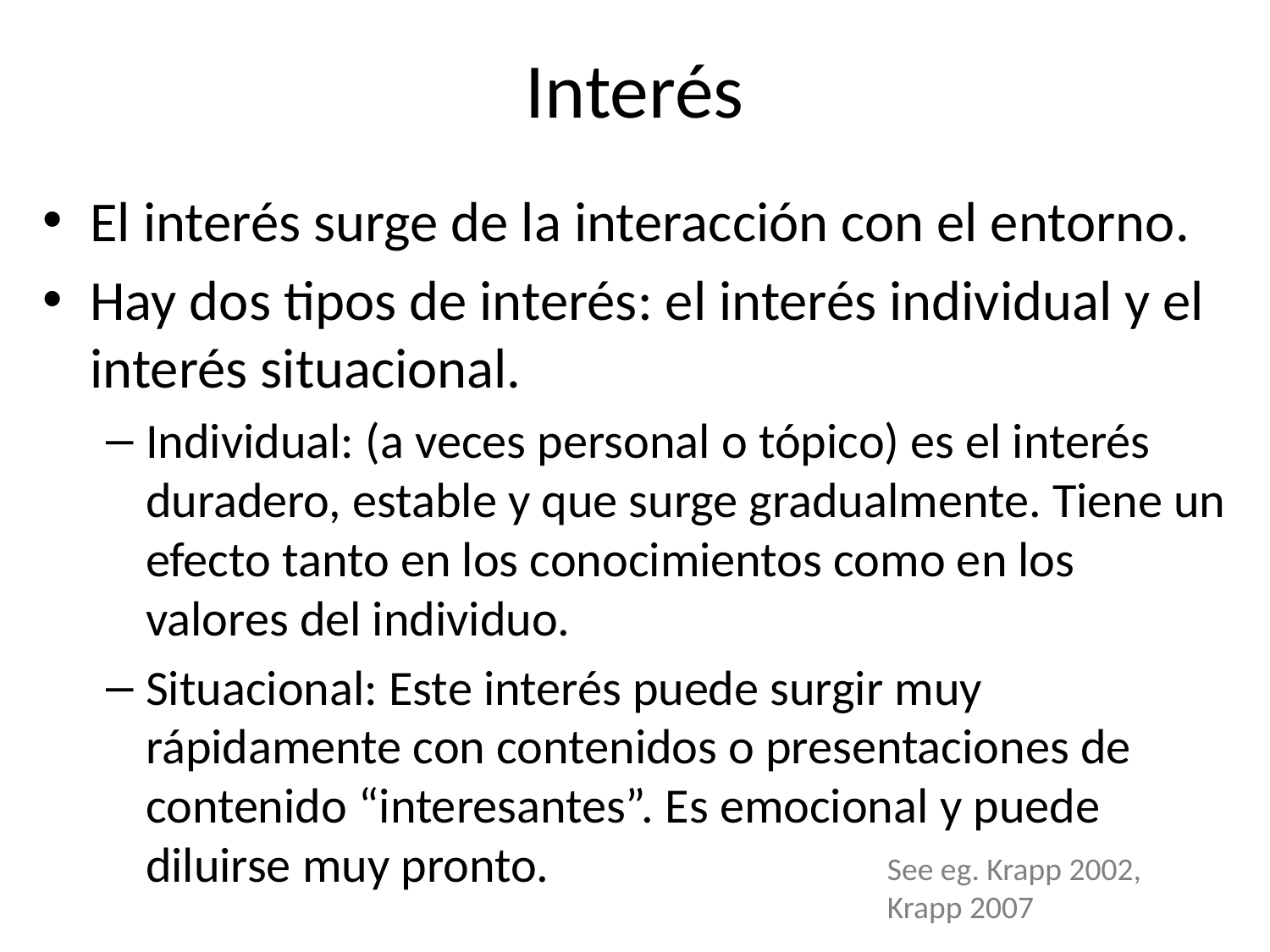

# Interés
El interés surge de la interacción con el entorno.
Hay dos tipos de interés: el interés individual y el interés situacional.
Individual: (a veces personal o tópico) es el interés duradero, estable y que surge gradualmente. Tiene un efecto tanto en los conocimientos como en los valores del individuo.
Situacional: Este interés puede surgir muy rápidamente con contenidos o presentaciones de contenido “interesantes”. Es emocional y puede diluirse muy pronto.
See eg. Krapp 2002,
Krapp 2007